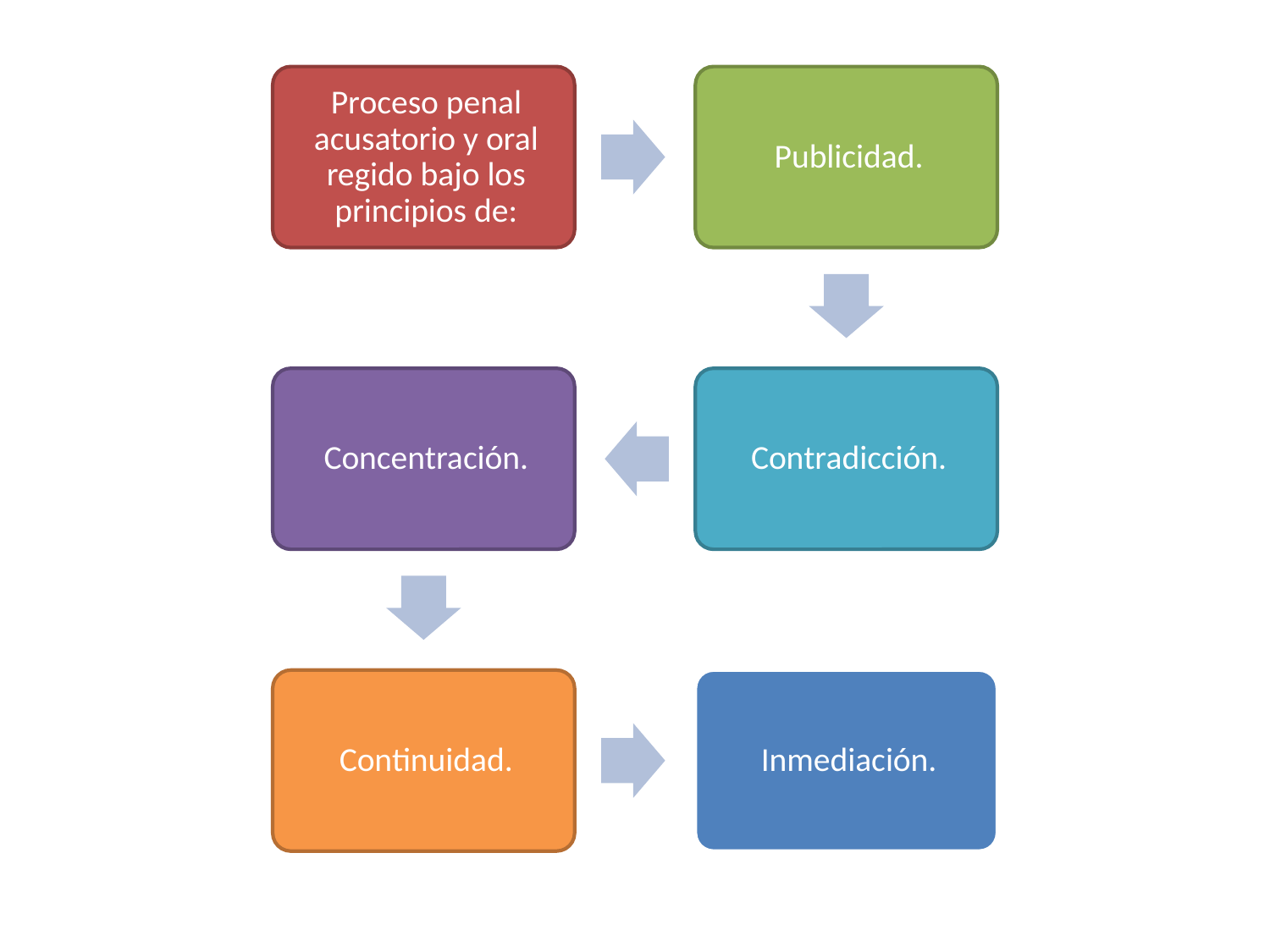

Proceso penal acusatorio y oral regido bajo los principios de:

Publicidad.

Contradicción.

Concentración.

Continuidad.

Inmediación.